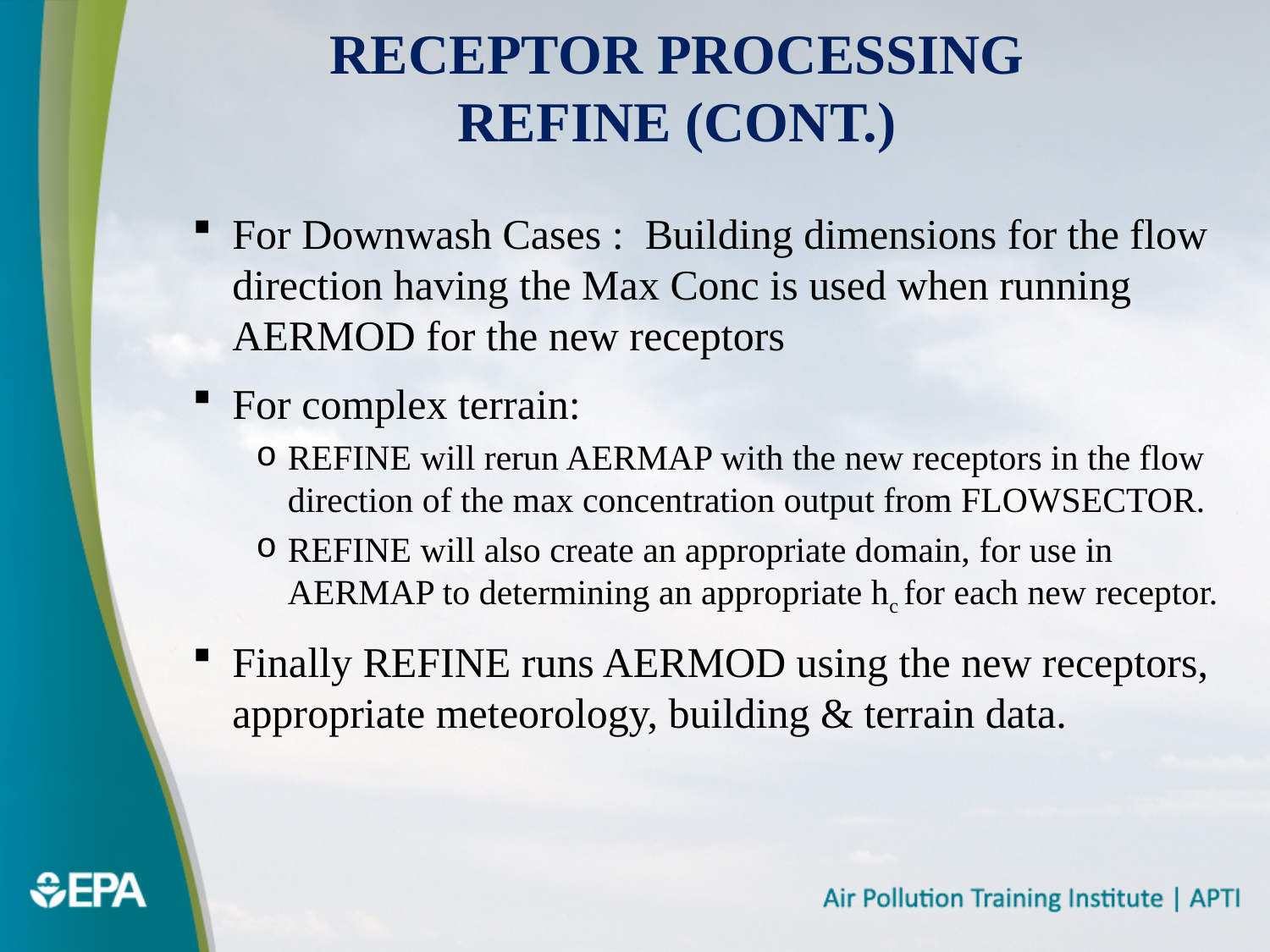

# Receptor Processing REFINE (cont.)
For Downwash Cases :  Building dimensions for the flow direction having the Max Conc is used when running AERMOD for the new receptors
For complex terrain:
REFINE will rerun AERMAP with the new receptors in the flow direction of the max concentration output from FLOWSECTOR.
REFINE will also create an appropriate domain, for use in AERMAP to determining an appropriate hc for each new receptor.
Finally REFINE runs AERMOD using the new receptors, appropriate meteorology, building & terrain data.